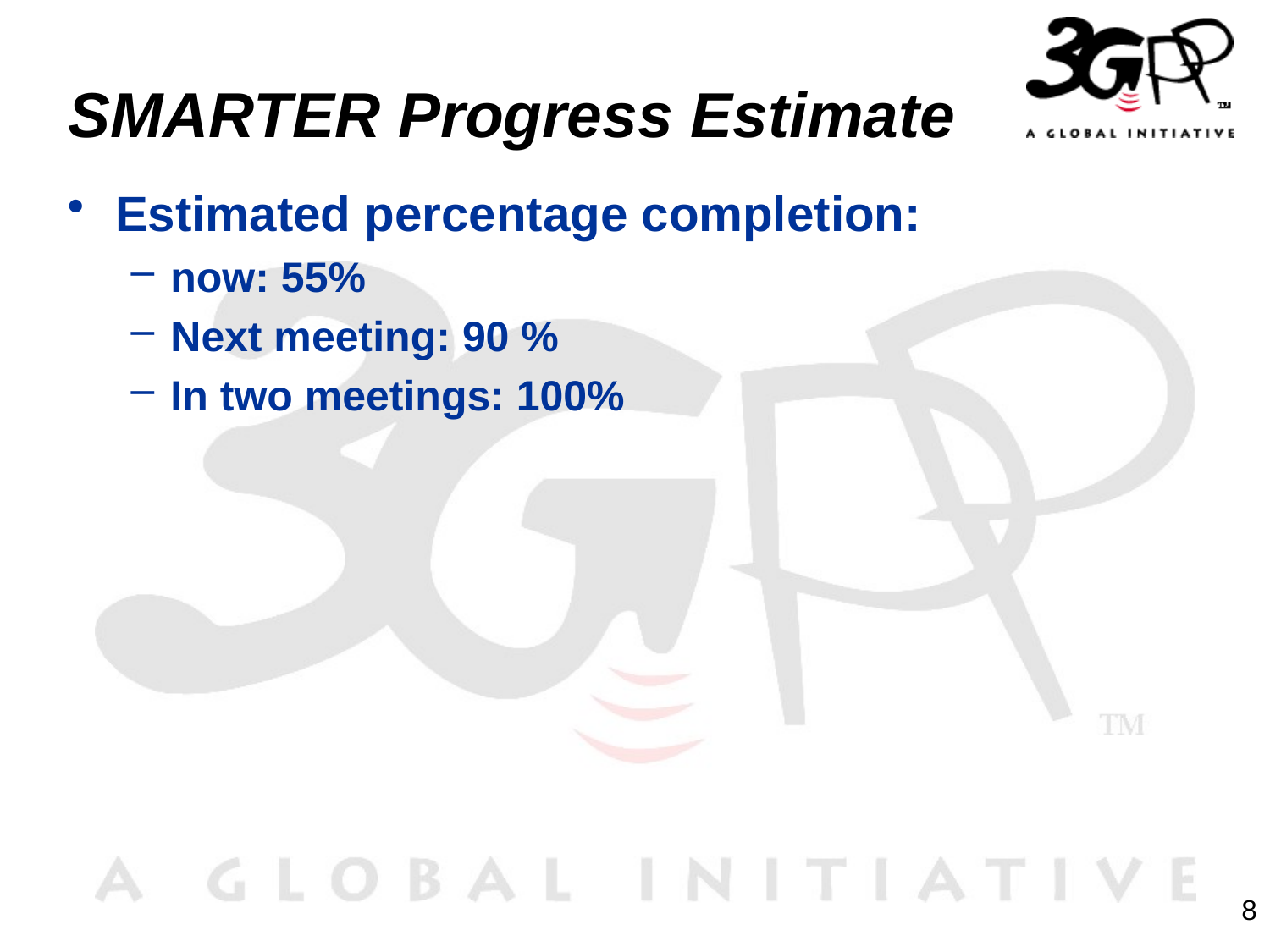

# SMARTER Progress Estimate
Estimated percentage completion:
now: 55%
Next meeting: 90 %
In two meetings: 100%

8